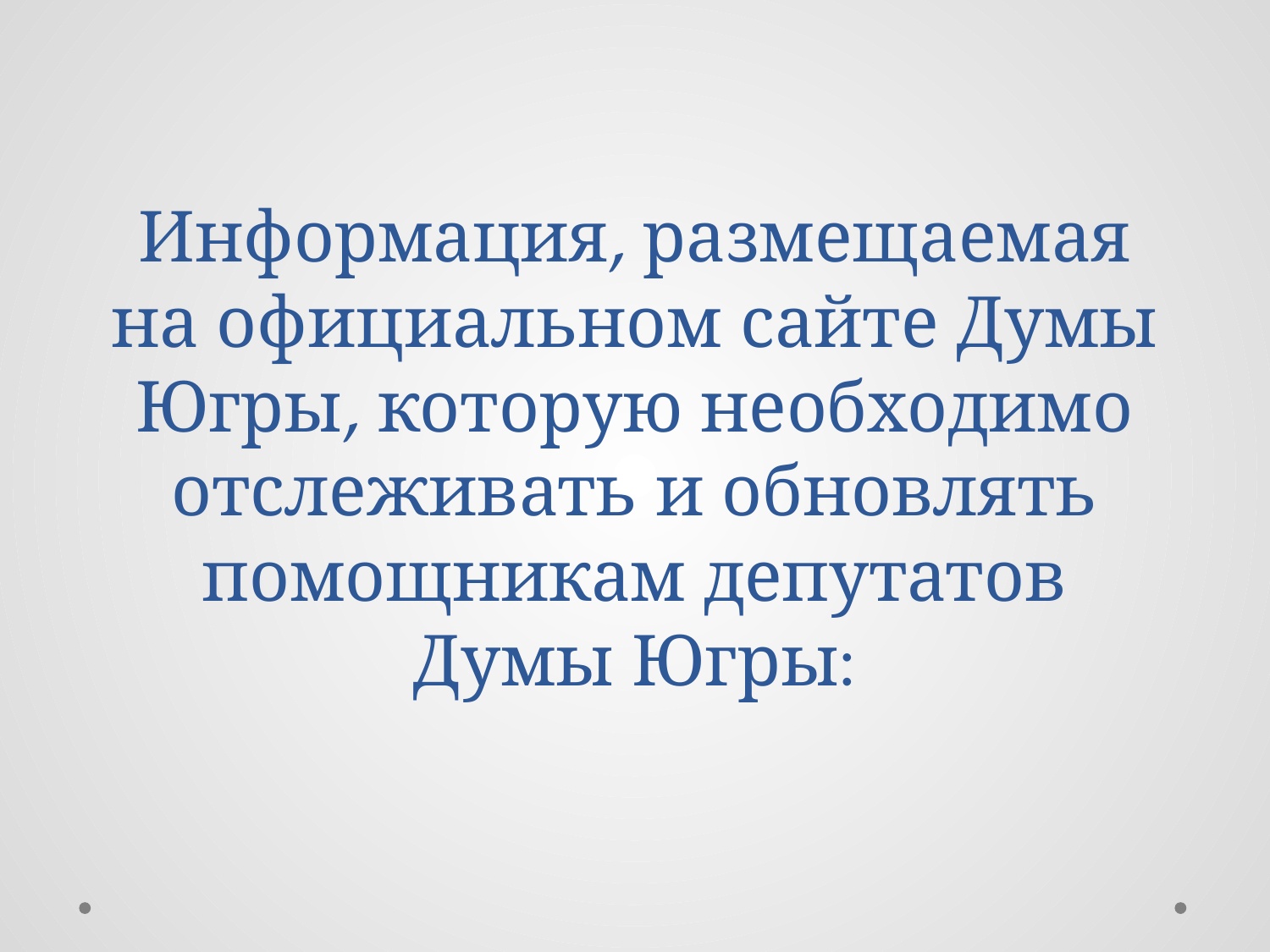

# Информация, размещаемая на официальном сайте Думы Югры, которую необходимо отслеживать и обновлять помощникам депутатов Думы Югры: